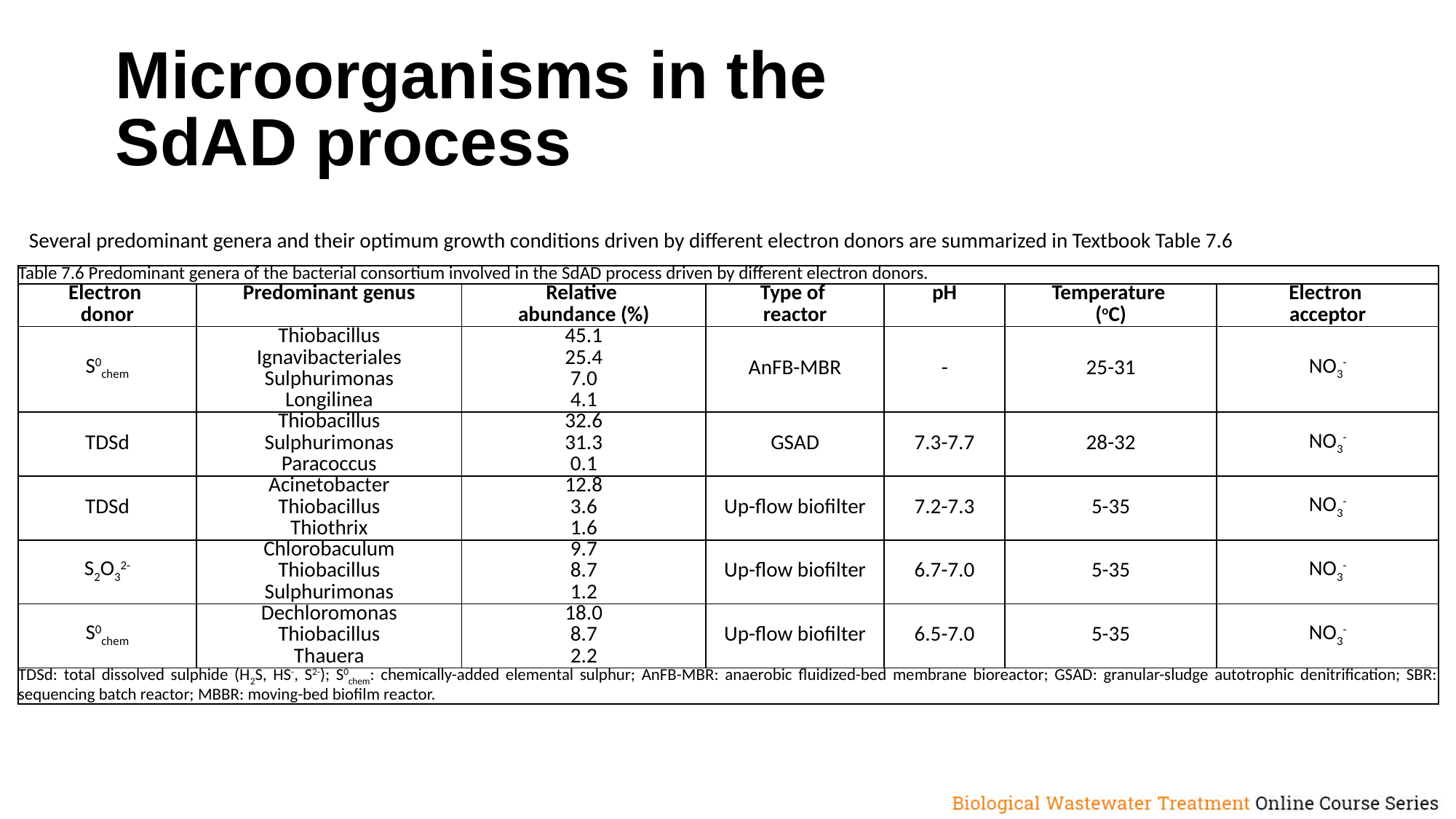

# Microorganisms in the SdAD process
Several predominant genera and their optimum growth conditions driven by different electron donors are summarized in Textbook Table 7.6

| Table 7.6 Predominant genera of the bacterial consortium involved in the SdAD process driven by different electron donors. |  |  |  |  |  |  |
| --- | --- | --- | --- | --- | --- | --- |
| Electron donor | Predominant genus | Relative abundance (%) | Type of reactor | pH | Temperature (oC) | Electron acceptor |
| S0chem | Thiobacillus Ignavibacteriales Sulphurimonas Longilinea | 45.1 25.4 7.0 4.1 | AnFB-MBR | - | 25-31 | NO3- |
| TDSd | Thiobacillus Sulphurimonas Paracoccus | 32.6 31.3 0.1 | GSAD | 7.3-7.7 | 28-32 | NO3- |
| TDSd | Acinetobacter Thiobacillus Thiothrix | 12.8 3.6 1.6 | Up-flow biofilter | 7.2-7.3 | 5-35 | NO3- |
| S2O32- | Chlorobaculum Thiobacillus Sulphurimonas | 9.7 8.7 1.2 | Up-flow biofilter | 6.7-7.0 | 5-35 | NO3- |
| S0chem | Dechloromonas Thiobacillus Thauera | 18.0 8.7 2.2 | Up-flow biofilter | 6.5-7.0 | 5-35 | NO3- |
| TDSd: total dissolved sulphide (H2S, HS-, S2-); S0chem: chemically-added elemental sulphur; AnFB-MBR: anaerobic fluidized-bed membrane bioreactor; GSAD: granular-sludge autotrophic denitrification; SBR: sequencing batch reactor; MBBR: moving-bed biofilm reactor. |  |  |  |  |  |  |